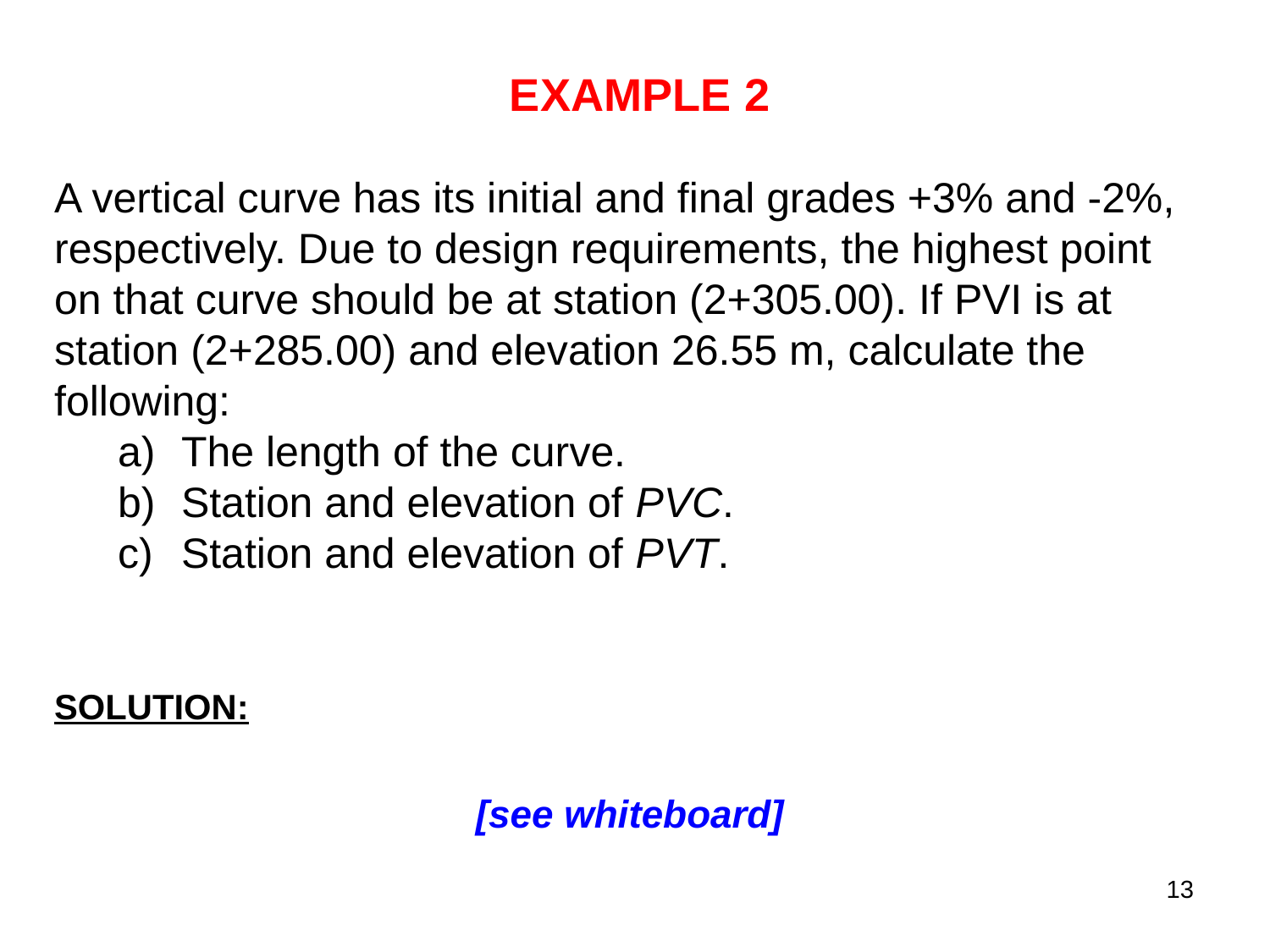

EXAMPLE 2
A vertical curve has its initial and final grades +3% and -2%, respectively. Due to design requirements, the highest point on that curve should be at station (2+305.00). If PVI is at station (2+285.00) and elevation 26.55 m, calculate the following:
The length of the curve.
Station and elevation of PVC.
Station and elevation of PVT.

SOLUTION:

[see whiteboard]

13